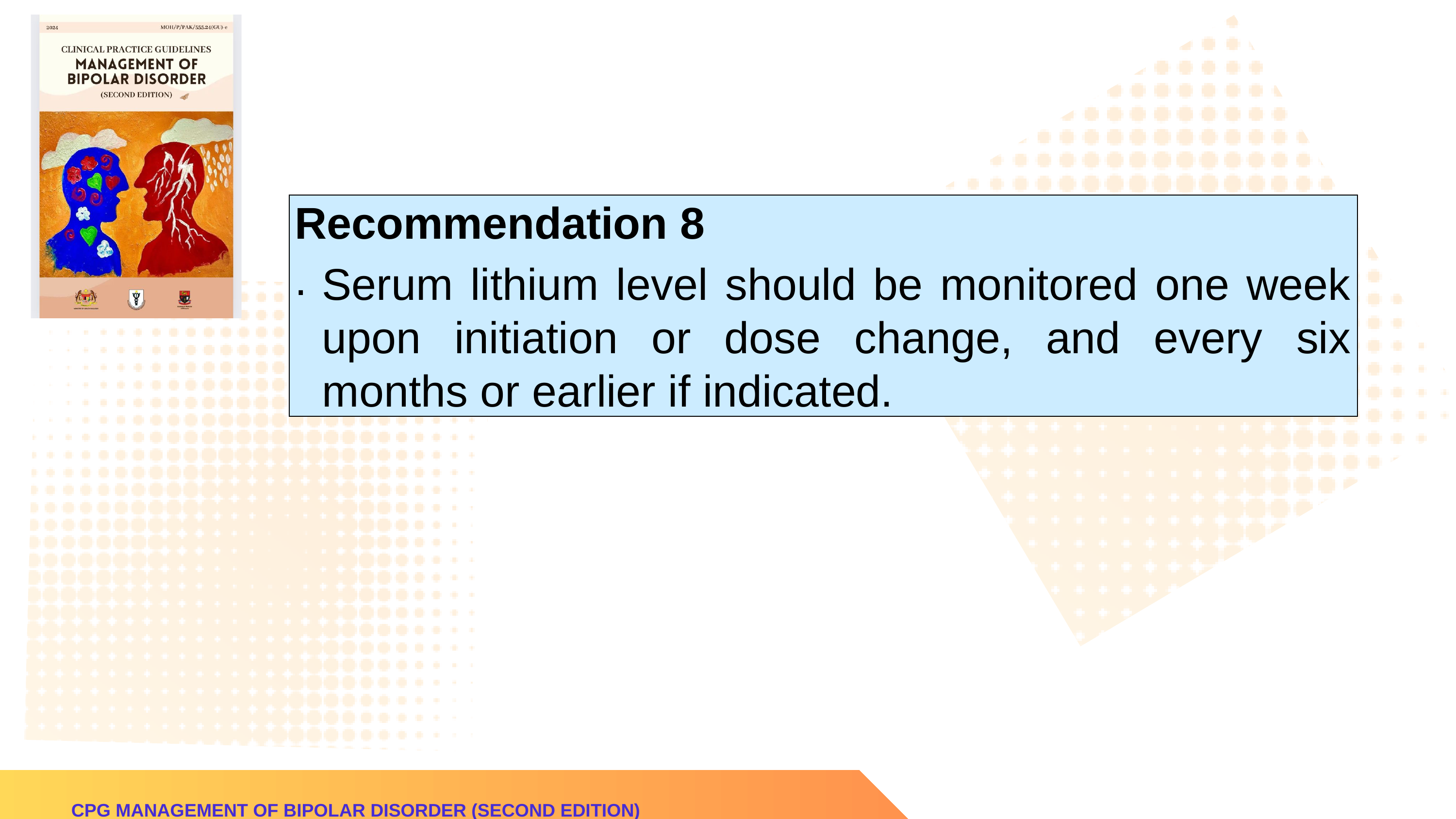

| Recommendation 8 Serum lithium level should be monitored one week upon initiation or dose change, and every six months or earlier if indicated. |
| --- |

CPG MANAGEMENT OF BIPOLAR DISORDER (SECOND EDITION)